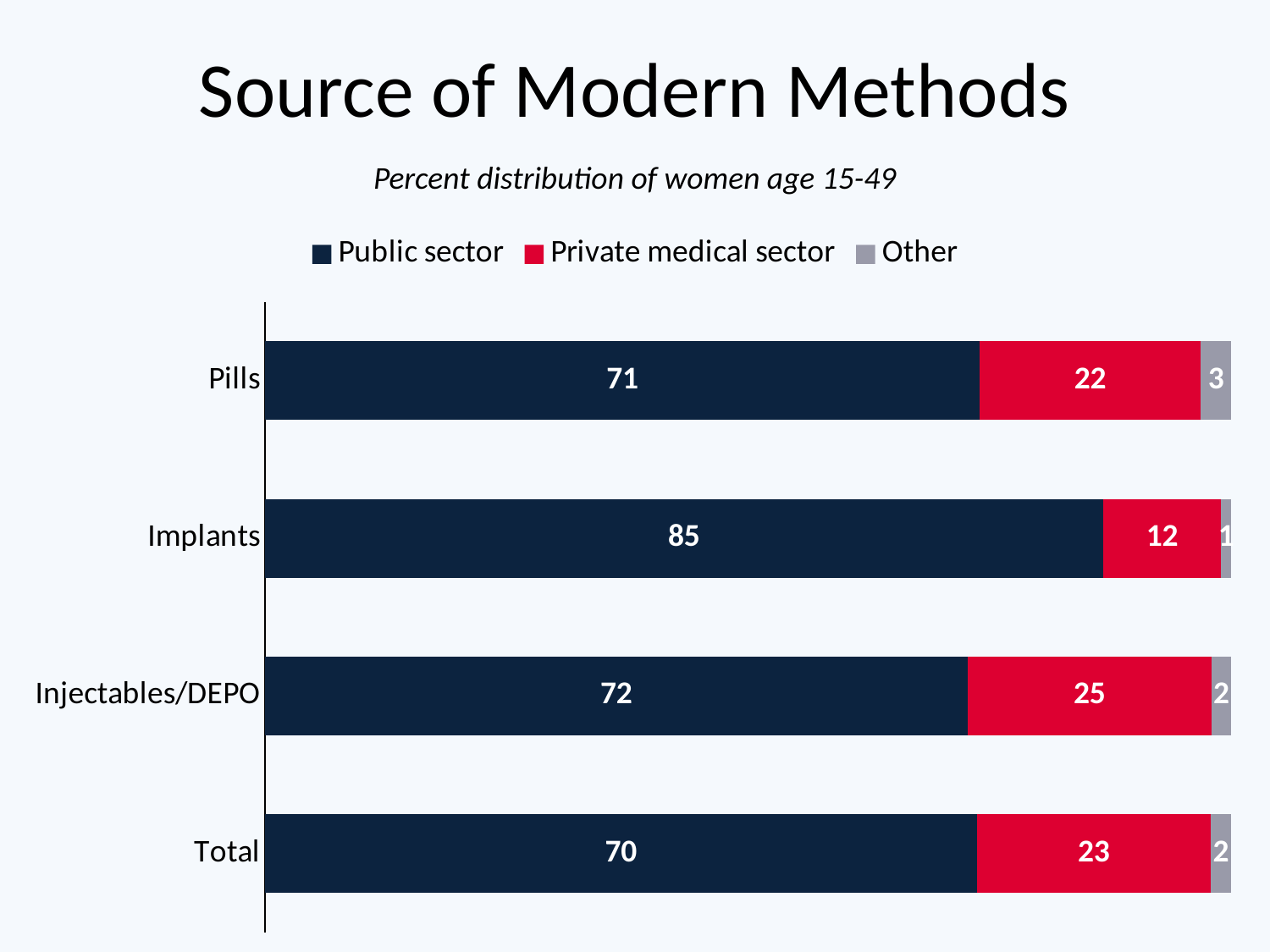

# Source of Modern Methods
Percent distribution of women age 15-49

### Chart

| Category | Public sector | Private medical sector | Other |
|---|---|---|---|
| Total | 70.0 | 23.0 | 2.0 |
| Injectables/DEPO | 72.0 | 25.0 | 2.0 |
| Implants | 85.0 | 12.0 | 1.0 |
| Pills | 71.0 | 22.0 | 3.0 |